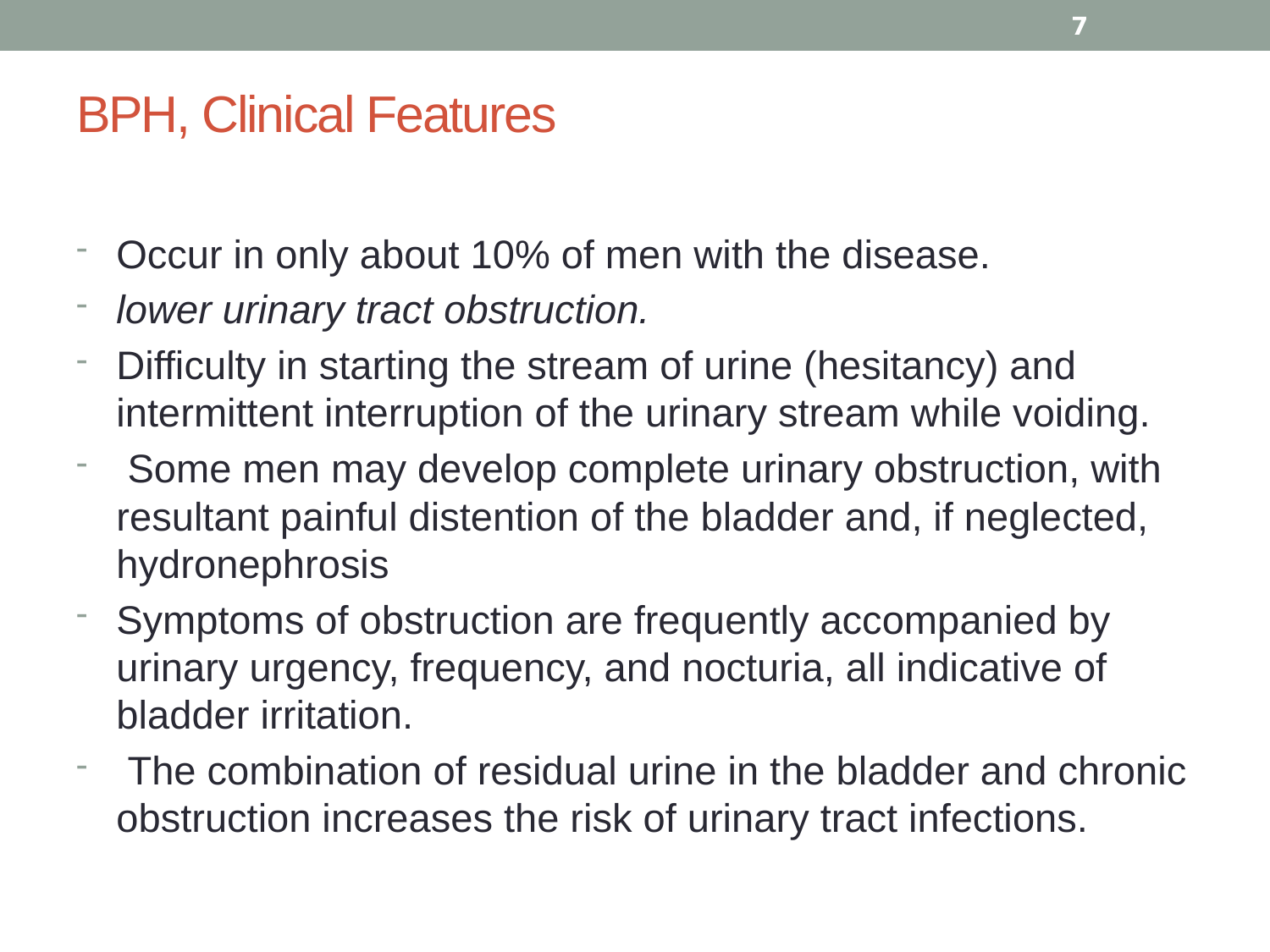

7
# BPH, Clinical Features
Occur in only about 10% of men with the disease.
lower urinary tract obstruction.
Difficulty in starting the stream of urine (hesitancy) and intermittent interruption of the urinary stream while voiding.
 Some men may develop complete urinary obstruction, with resultant painful distention of the bladder and, if neglected, hydronephrosis
Symptoms of obstruction are frequently accompanied by urinary urgency, frequency, and nocturia, all indicative of bladder irritation.
 The combination of residual urine in the bladder and chronic obstruction increases the risk of urinary tract infections.